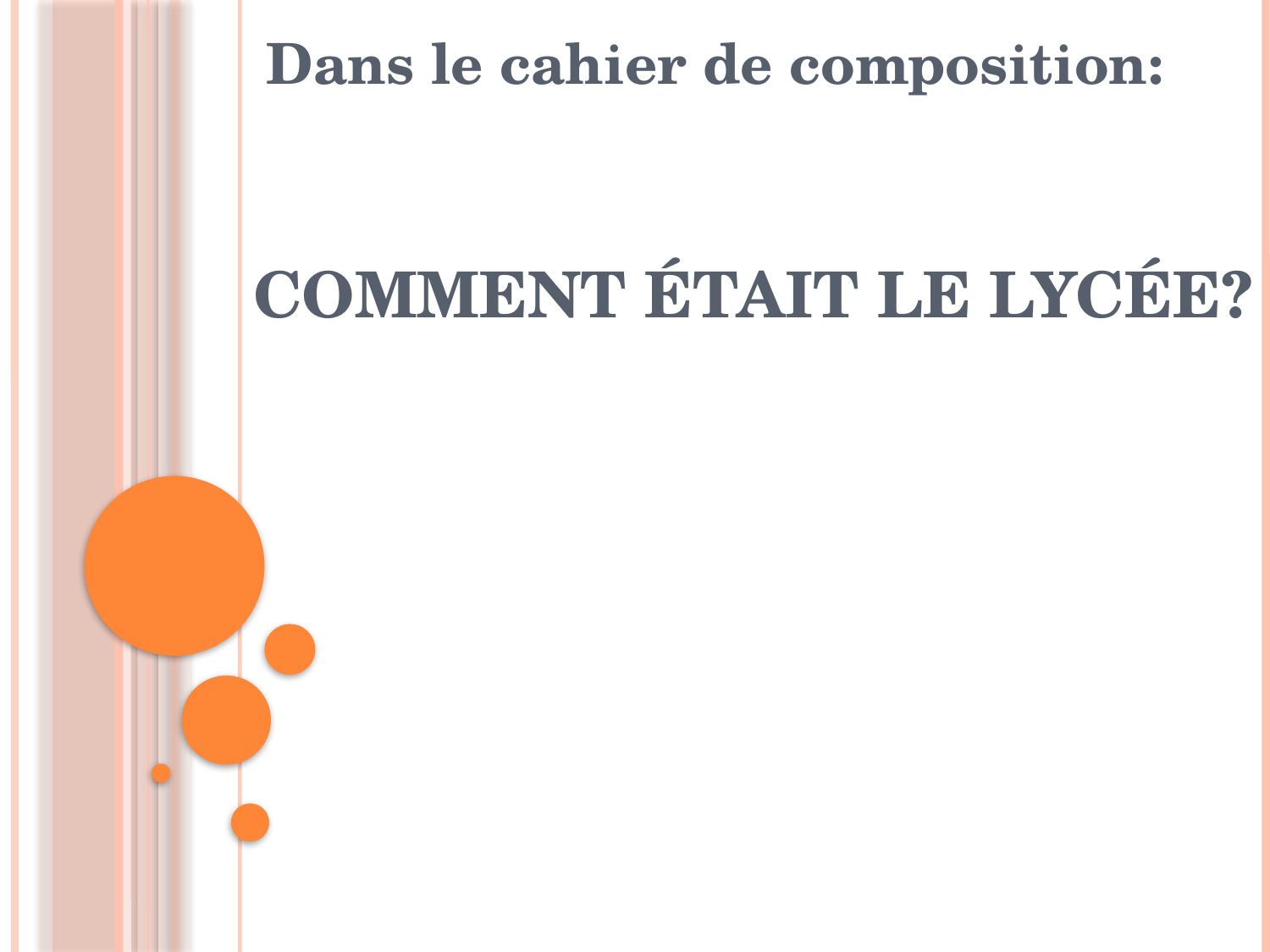

Dans le cahier de composition:
# Comment était le lycée?